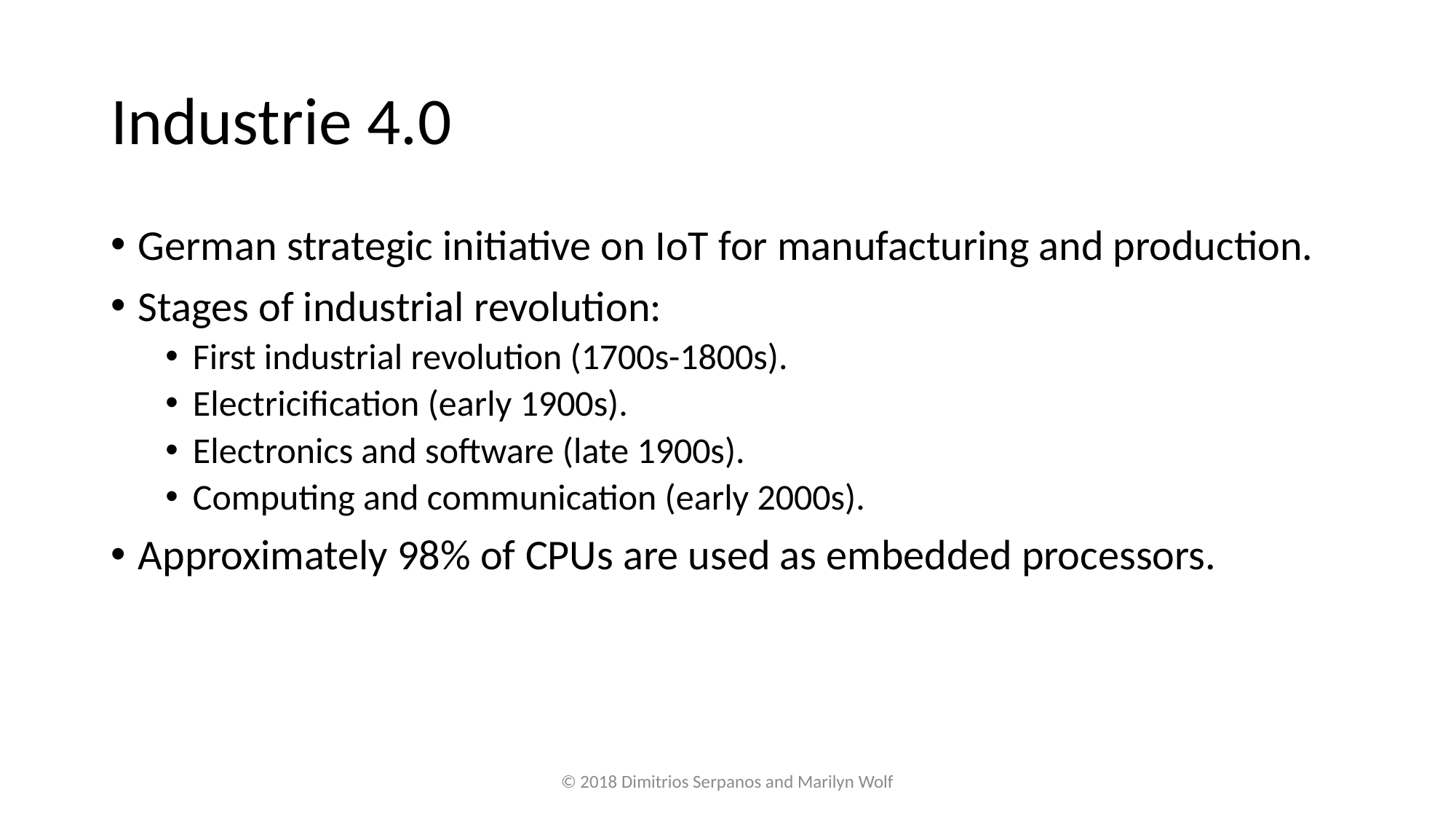

# Industrie 4.0
German strategic initiative on IoT for manufacturing and production.
Stages of industrial revolution:
First industrial revolution (1700s-1800s).
Electricification (early 1900s).
Electronics and software (late 1900s).
Computing and communication (early 2000s).
Approximately 98% of CPUs are used as embedded processors.
© 2018 Dimitrios Serpanos and Marilyn Wolf